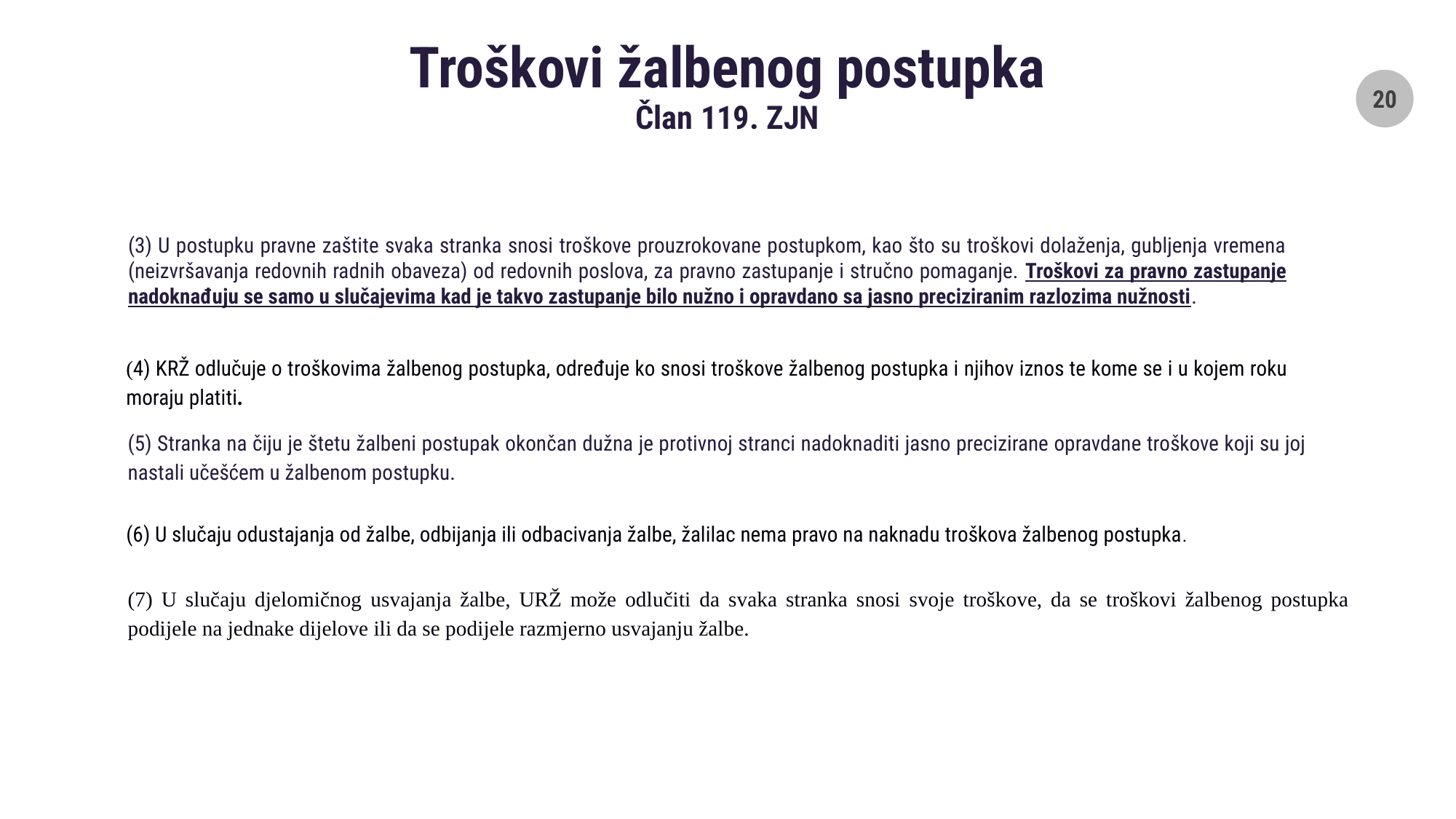

# Troškovi žalbenog postupka
Član 119. ZJN
(3) U postupku pravne zaštite svaka stranka snosi troškove prouzrokovane postupkom, kao što su troškovi dolaženja, gubljenja vremena (neizvršavanja redovnih radnih obaveza) od redovnih poslova, za pravno zastupanje i stručno pomaganje. Troškovi za pravno zastupanje nadoknađuju se samo u slučajevima kad je takvo zastupanje bilo nužno i opravdano sa jasno preciziranim razlozima nužnosti.
(4) KRŽ odlučuje o troškovima žalbenog postupka, određuje ko snosi troškove žalbenog postupka i njihov iznos te kome se i u kojem roku moraju platiti.
(5) Stranka na čiju je štetu žalbeni postupak okončan dužna je protivnoj stranci nadoknaditi jasno precizirane opravdane troškove koji su joj nastali učešćem u žalbenom postupku.
(6) U slučaju odustajanja od žalbe, odbijanja ili odbacivanja žalbe, žalilac nema pravo na naknadu troškova žalbenog postupka.
(7) U slučaju djelomičnog usvajanja žalbe, URŽ može odlučiti da svaka stranka snosi svoje troškove, da se troškovi žalbenog postupka podijele na jednake dijelove ili da se podijele razmjerno usvajanju žalbe.